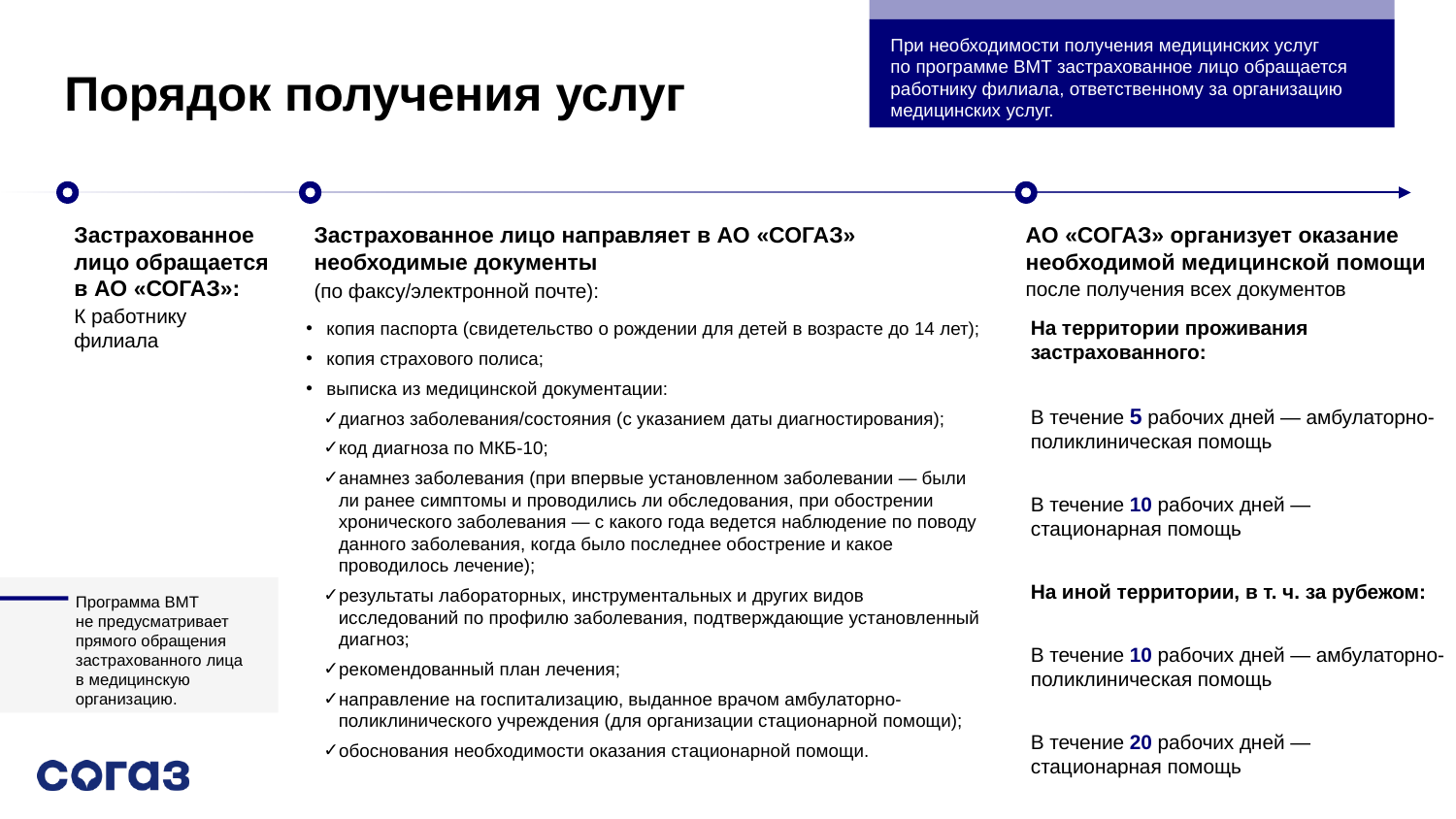

При необходимости получения медицинских услуг
по программе ВМТ застрахованное лицо обращается
работнику филиала, ответственному за организацию медицинских услуг.
# Порядок получения услуг

Застрахованное
лицо обращается
в АО «СОГАЗ»:
К работнику
филиала
Застрахованное лицо направляет в АО «СОГАЗ» необходимые документы
(по факсу/электронной почте):
АО «СОГАЗ» организует оказание необходимой медицинской помощи
после получения всех документов
На территории проживания застрахованного:

В течение 5 рабочих дней — амбулаторно-поликлиническая помощь

В течение 10 рабочих дней — стационарная помощь

На иной территории, в т. ч. за рубежом:

В течение 10 рабочих дней — амбулаторно-поликлиническая помощь

В течение 20 рабочих дней — стационарная помощь
копия паспорта (свидетельство о рождении для детей в возрасте до 14 лет);
копия страхового полиса;
выписка из медицинской документации:
диагноз заболевания/состояния (с указанием даты диагностирования);
код диагноза по МКБ-10;
анамнез заболевания (при впервые установленном заболевании — были
ли ранее симптомы и проводились ли обследования, при обострении хронического заболевания — с какого года ведется наблюдение по поводу данного заболевания, когда было последнее обострение и какое проводилось лечение);
результаты лабораторных, инструментальных и других видов исследований по профилю заболевания, подтверждающие установленный диагноз;
рекомендованный план лечения;
направление на госпитализацию, выданное врачом амбулаторно-поликлинического учреждения (для организации стационарной помощи);
обоснования необходимости оказания стационарной помощи.

Программа ВМТ
не предусматривает прямого обращения застрахованного лица
в медицинскую организацию.